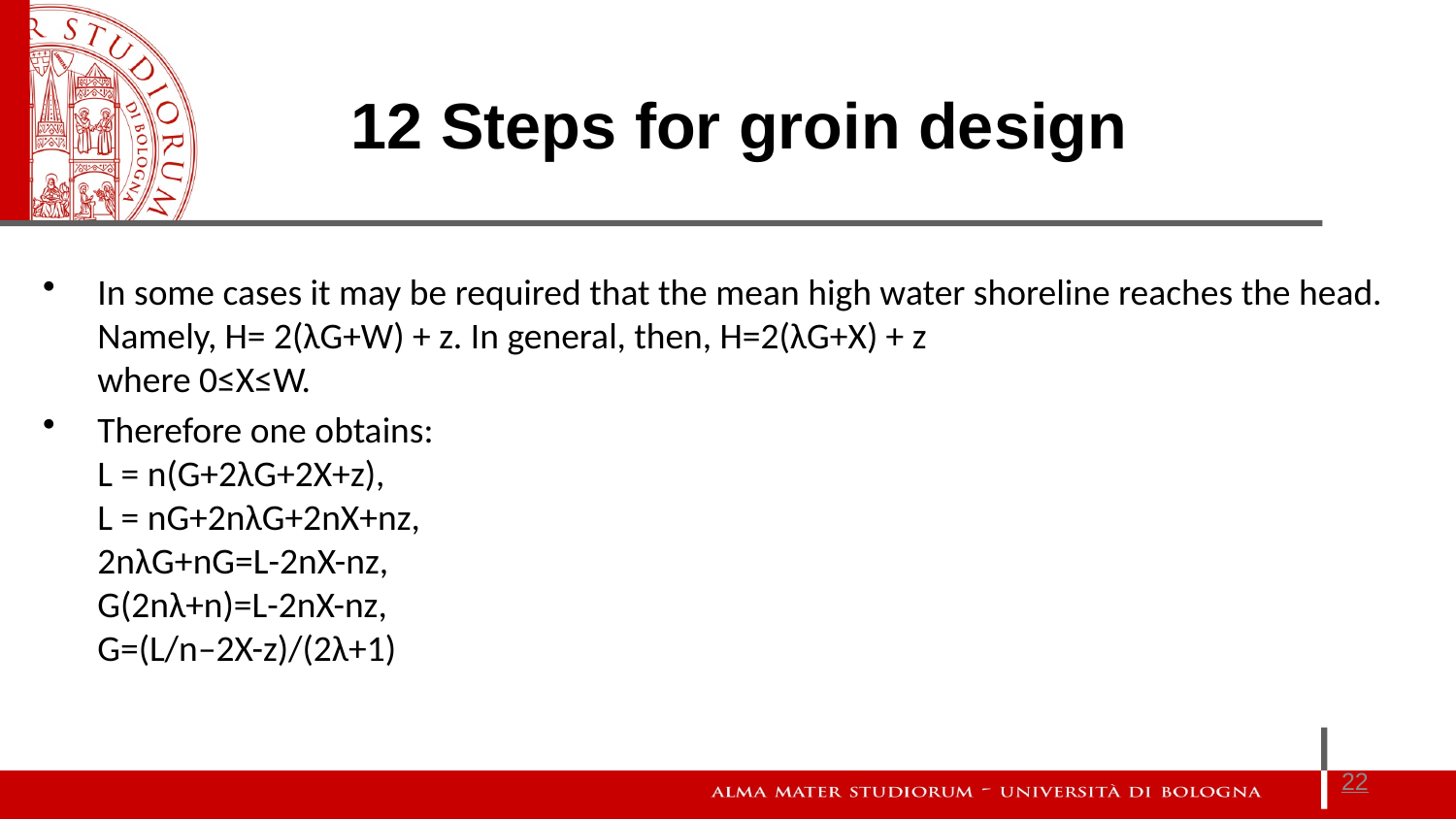

12 Steps for groin design
In some cases it may be required that the mean high water shoreline reaches the head. Namely, H= 2(λG+W) + z. In general, then, H=2(λG+X) + z
where 0≤X≤W.
Therefore one obtains:
L = n(G+2λG+2X+z),
L = nG+2nλG+2nX+nz,
2nλG+nG=L-2nX-nz,
G(2nλ+n)=L-2nX-nz,
G=(L/n–2X-z)/(2λ+1)
22